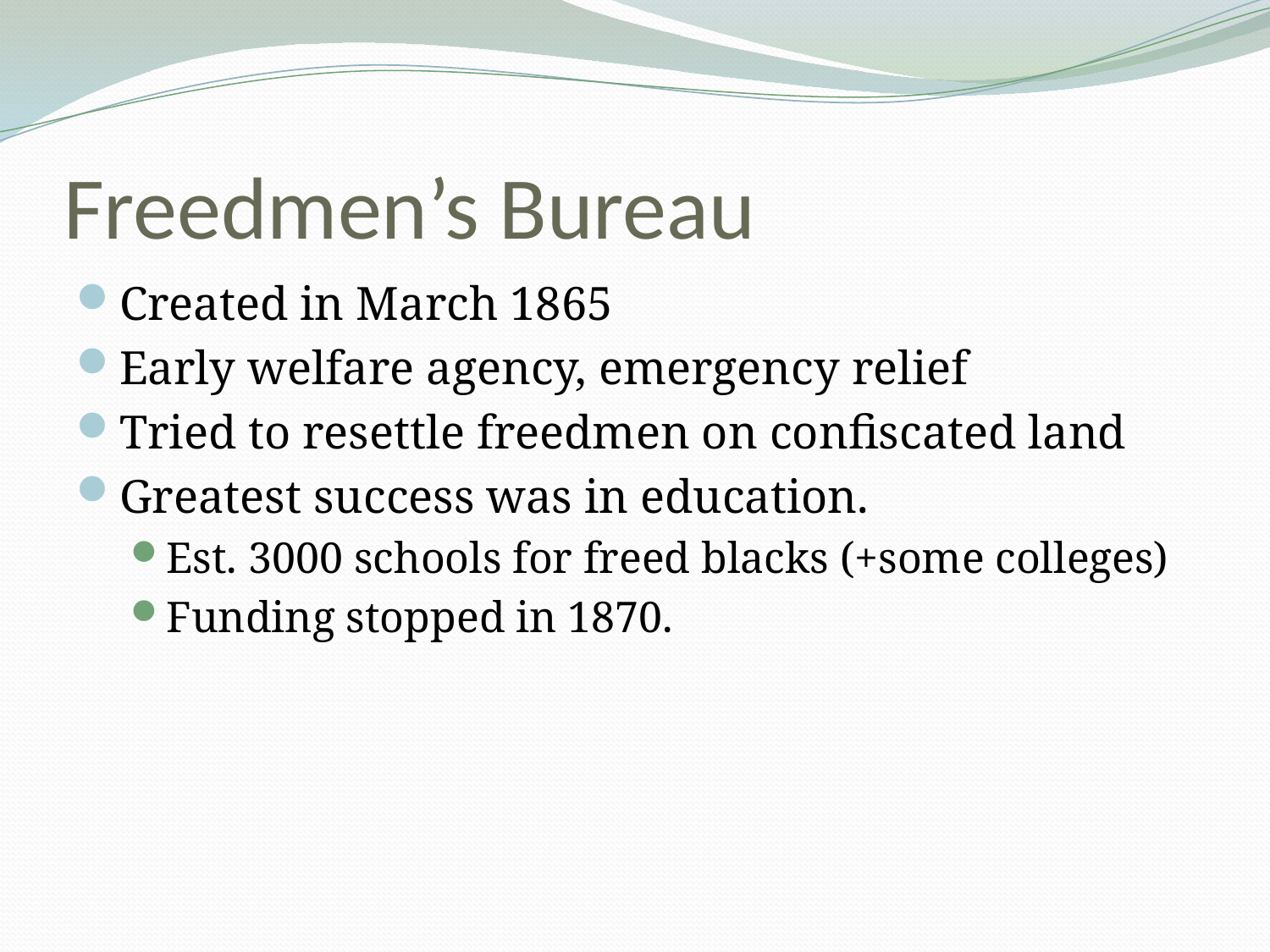

# Freedmen’s Bureau
Created in March 1865
Early welfare agency, emergency relief
Tried to resettle freedmen on confiscated land
Greatest success was in education.
Est. 3000 schools for freed blacks (+some colleges)
Funding stopped in 1870.